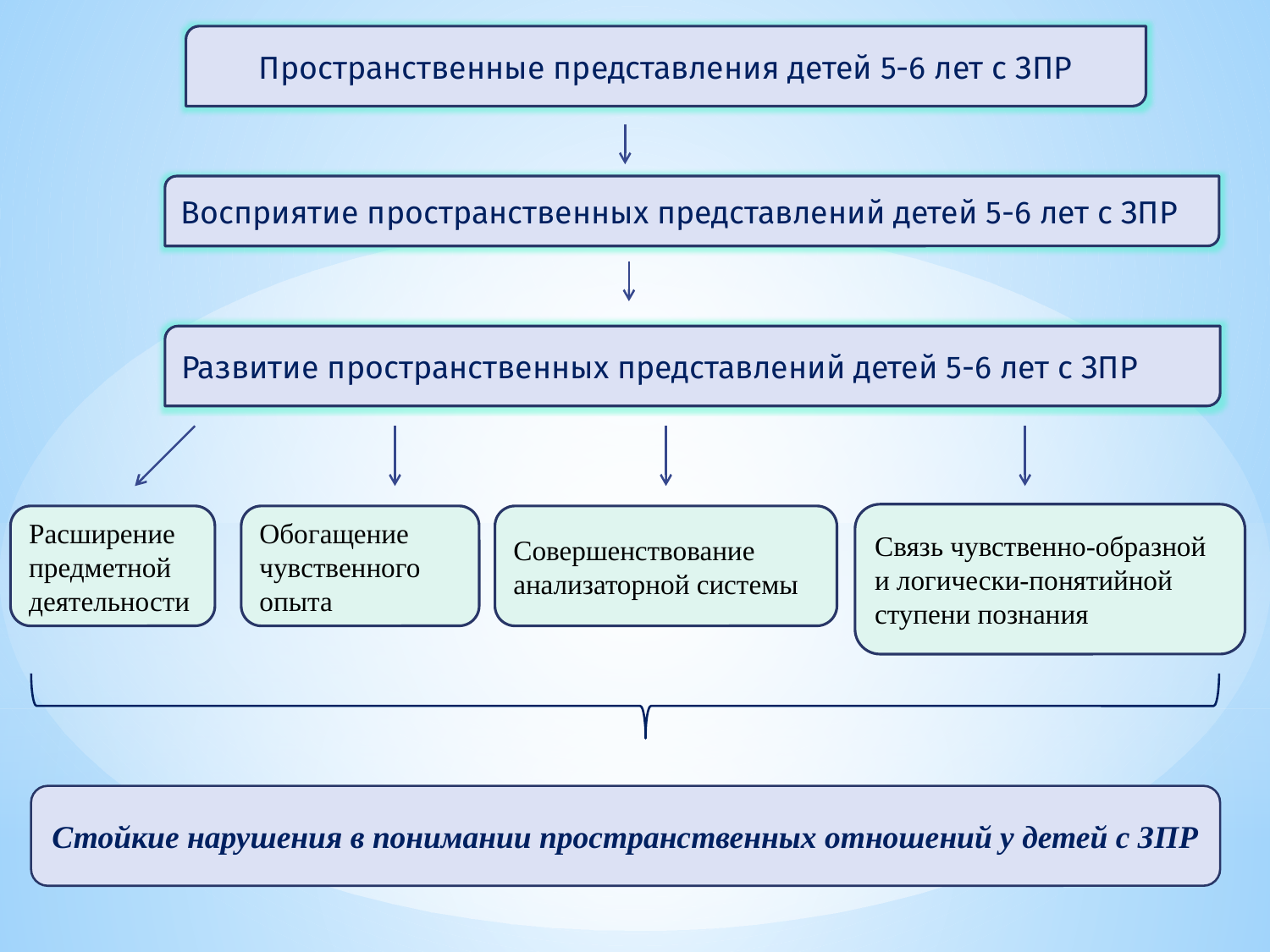

Пространственные представления детей 5-6 лет с ЗПР

Восприятие пространственных представлений детей 5-6 лет с ЗПР
Развитие пространственных представлений детей 5-6 лет с ЗПР
Связь чувственно-образной  и логически-понятийной ступени познания
Расширение предметной деятельности
Обогащение чувственного опыта
Совершенствование анализаторной системы
Стойкие нарушения в понимании пространственных отношений у детей с ЗПР